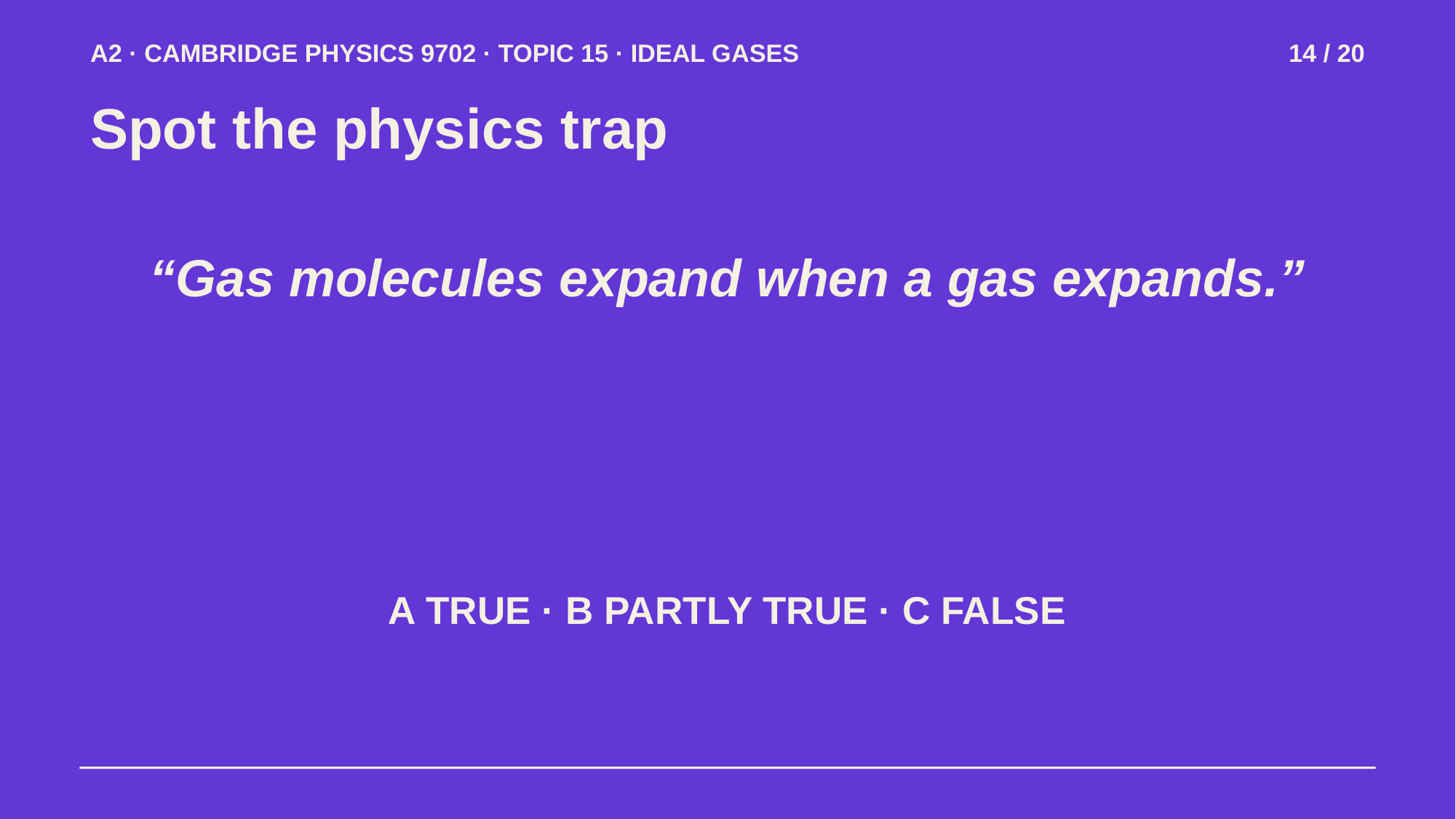

A2 · CAMBRIDGE PHYSICS 9702 · TOPIC 15 · IDEAL GASES
14 / 20
Spot the physics trap
“Gas molecules expand when a gas expands.”
A TRUE · B PARTLY TRUE · C FALSE